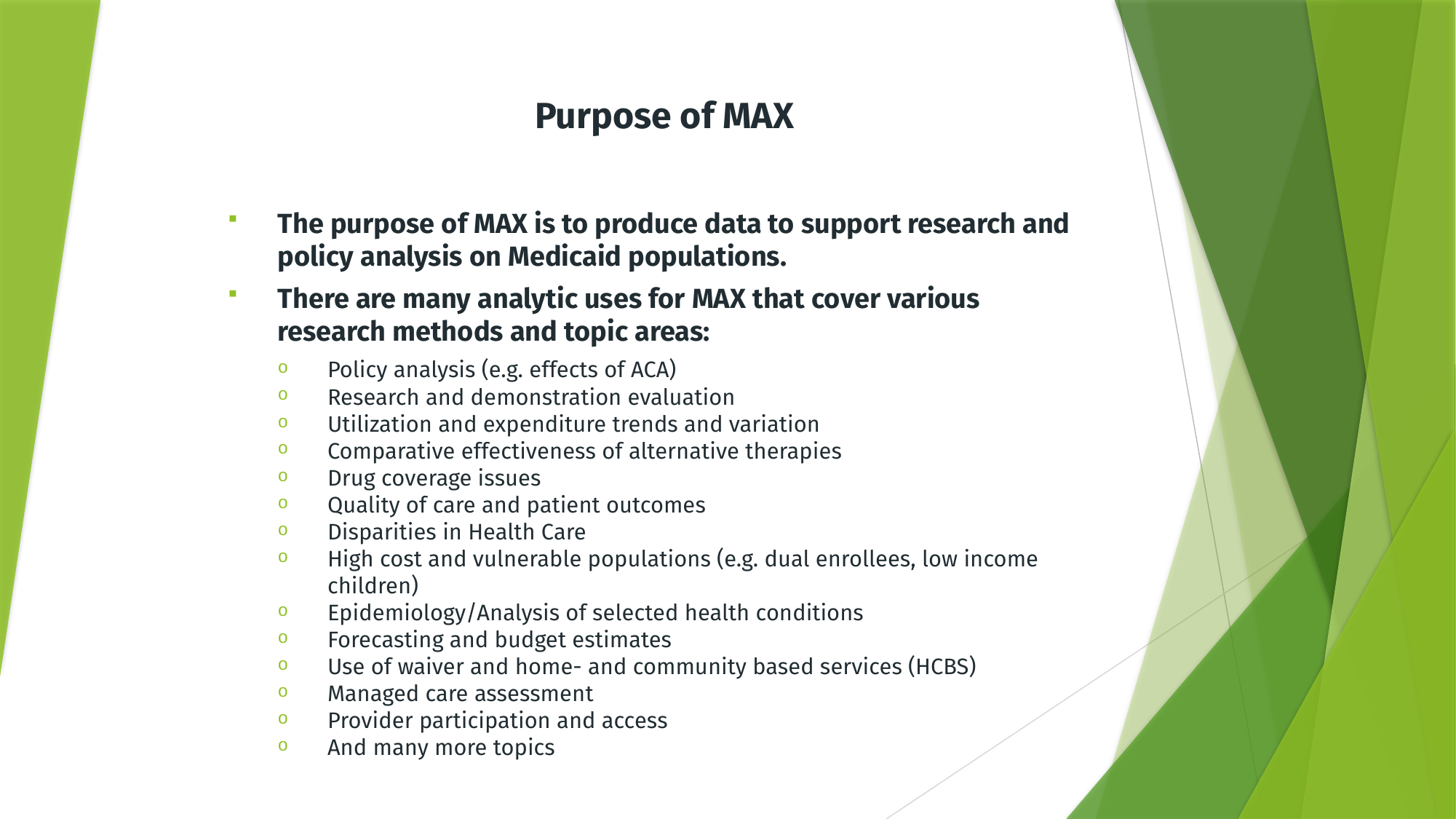

# Purpose of MAX
The purpose of MAX is to produce data to support research and policy analysis on Medicaid populations.
There are many analytic uses for MAX that cover various research methods and topic areas:
Policy analysis (e.g. effects of ACA)
Research and demonstration evaluation
Utilization and expenditure trends and variation
Comparative effectiveness of alternative therapies
Drug coverage issues
Quality of care and patient outcomes
Disparities in Health Care
High cost and vulnerable populations (e.g. dual enrollees, low income children)
Epidemiology/Analysis of selected health conditions
Forecasting and budget estimates
Use of waiver and home- and community based services (HCBS)
Managed care assessment
Provider participation and access
And many more topics